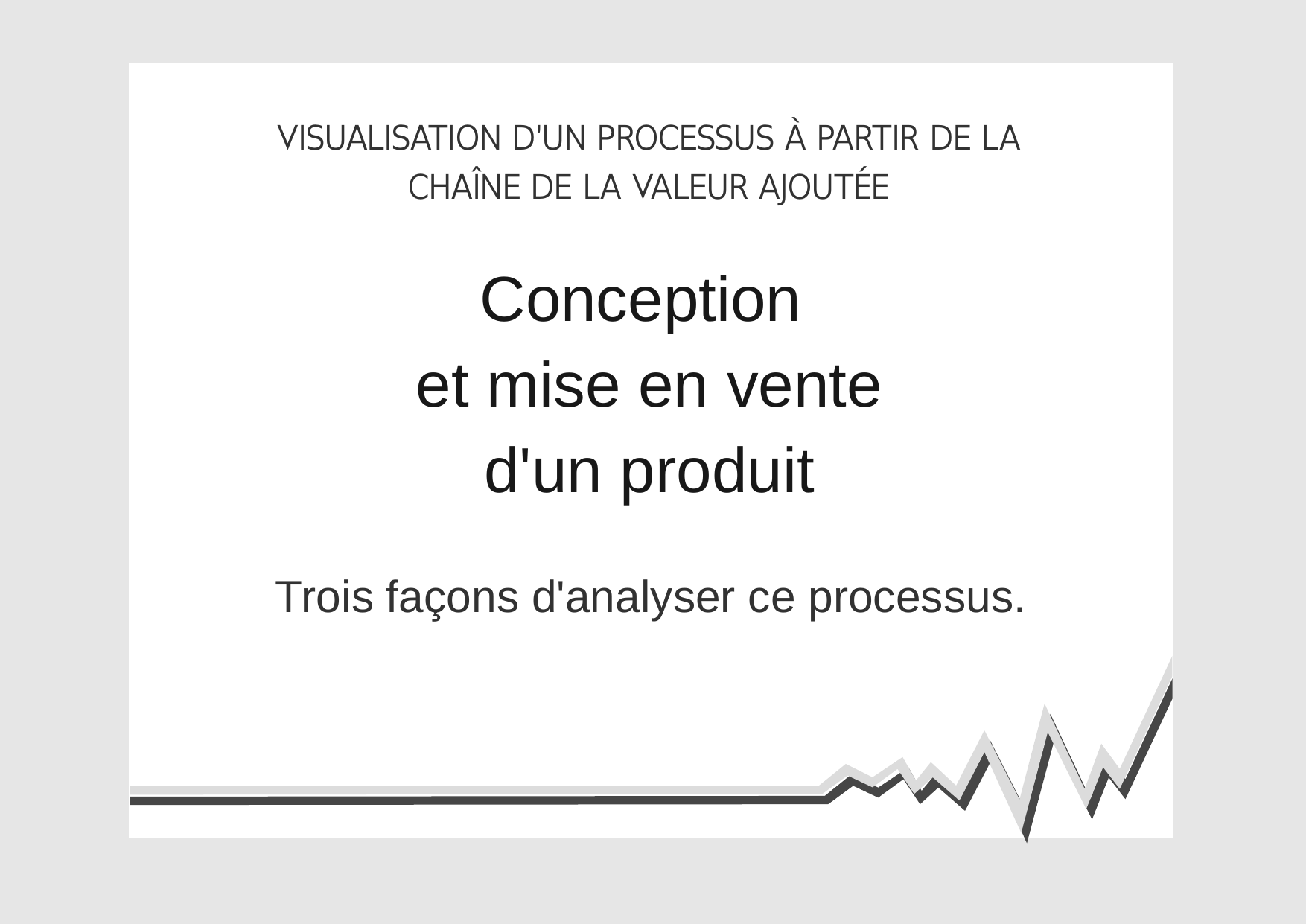

VISUALISATION D'UN PROCESSUS À PARTIR DE LA CHAÎNE DE LA VALEUR AJOUTÉE
Conception
et mise en vente
d'un produit
Trois façons d'analyser ce processus.